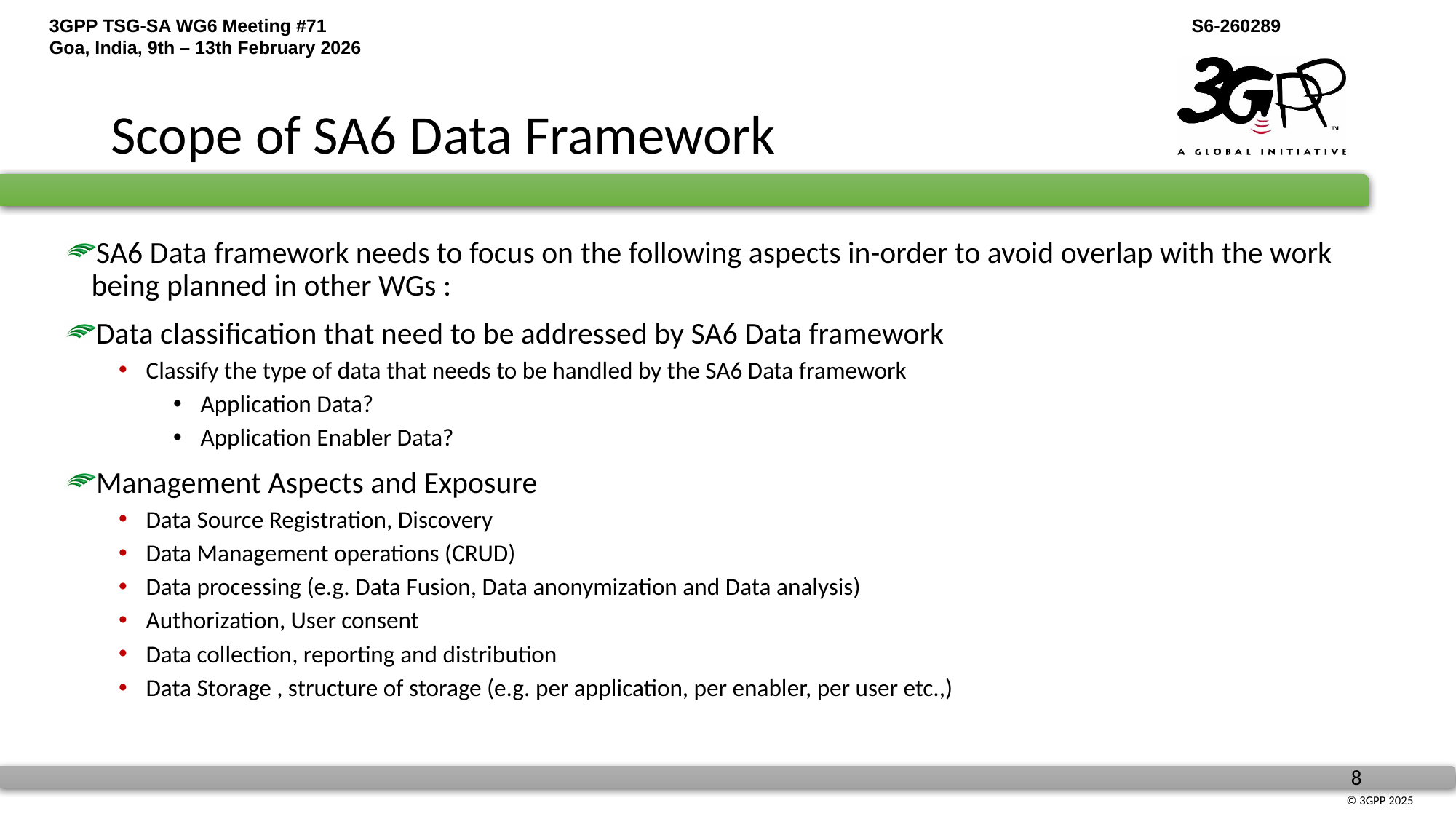

Scope of SA6 Data Framework
SA6 Data framework needs to focus on the following aspects in-order to avoid overlap with the work being planned in other WGs :
Data classification that need to be addressed by SA6 Data framework
Classify the type of data that needs to be handled by the SA6 Data framework
Application Data?
Application Enabler Data?
Management Aspects and Exposure
Data Source Registration, Discovery
Data Management operations (CRUD)
Data processing (e.g. Data Fusion, Data anonymization and Data analysis)
Authorization, User consent
Data collection, reporting and distribution
Data Storage , structure of storage (e.g. per application, per enabler, per user etc.,)